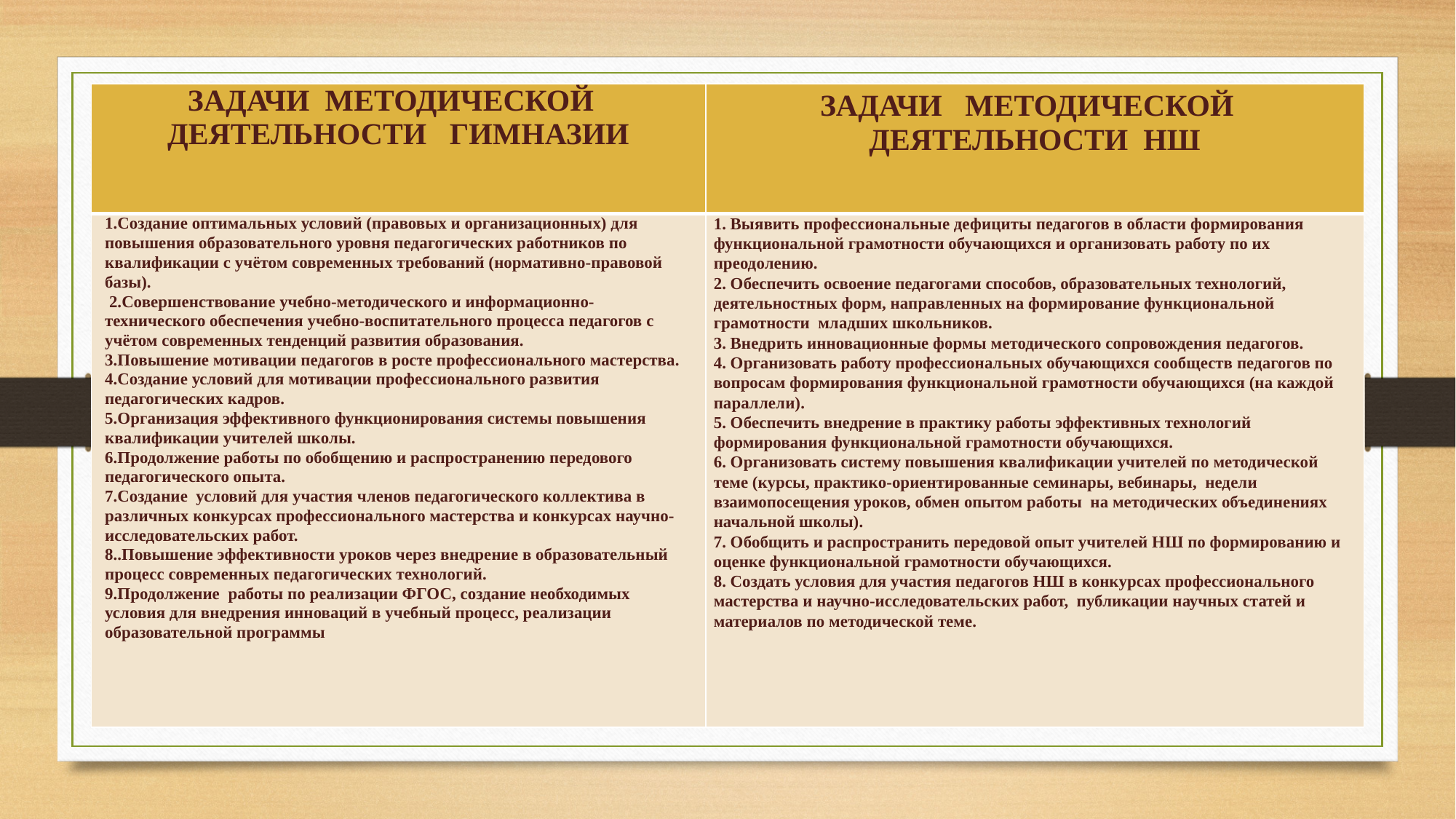

| ЗАДАЧИ МЕТОДИЧЕСКОЙ ДЕЯТЕЛЬНОСТИ ГИМНАЗИИ | ЗАДАЧИ МЕТОДИЧЕСКОЙ ДЕЯТЕЛЬНОСТИ НШ |
| --- | --- |
| 1.Создание оптимальных условий (правовых и организационных) для повышения образовательного уровня педагогических работников по квалификации с учётом современных требований (нормативно-правовой базы). 2.Совершенствование учебно-методического и информационно-технического обеспечения учебно-воспитательного процесса педагогов с учётом современных тенденций развития образования. 3.Повышение мотивации педагогов в росте профессионального мастерства. 4.Создание условий для мотивации профессионального развития педагогических кадров. 5.Организация эффективного функционирования системы повышения квалификации учителей школы. 6.Продолжение работы по обобщению и распространению передового педагогического опыта. 7.Создание условий для участия членов педагогического коллектива в различных конкурсах профессионального мастерства и конкурсах научно-исследовательских работ. 8..Повышение эффективности уроков через внедрение в образовательный процесс современных педагогических технологий. 9.Продолжение работы по реализации ФГОС, создание необходимых условия для внедрения инноваций в учебный процесс, реализации образовательной программы | 1. Выявить профессиональные дефициты педагогов в области формирования функциональной грамотности обучающихся и организовать работу по их преодолению. 2. Обеспечить освоение педагогами способов, образовательных технологий, деятельностных форм, направленных на формирование функциональной грамотности младших школьников. 3. Внедрить инновационные формы методического сопровождения педагогов. 4. Организовать работу профессиональных обучающихся сообществ педагогов по вопросам формирования функциональной грамотности обучающихся (на каждой параллели). 5. Обеспечить внедрение в практику работы эффективных технологий формирования функциональной грамотности обучающихся. 6. Организовать систему повышения квалификации учителей по методической теме (курсы, практико-ориентированные семинары, вебинары, недели взаимопосещения уроков, обмен опытом работы на методических объединениях начальной школы). 7. Обобщить и распространить передовой опыт учителей НШ по формированию и оценке функциональной грамотности обучающихся. 8. Создать условия для участия педагогов НШ в конкурсах профессионального мастерства и научно-исследовательских работ, публикации научных статей и материалов по методической теме. |